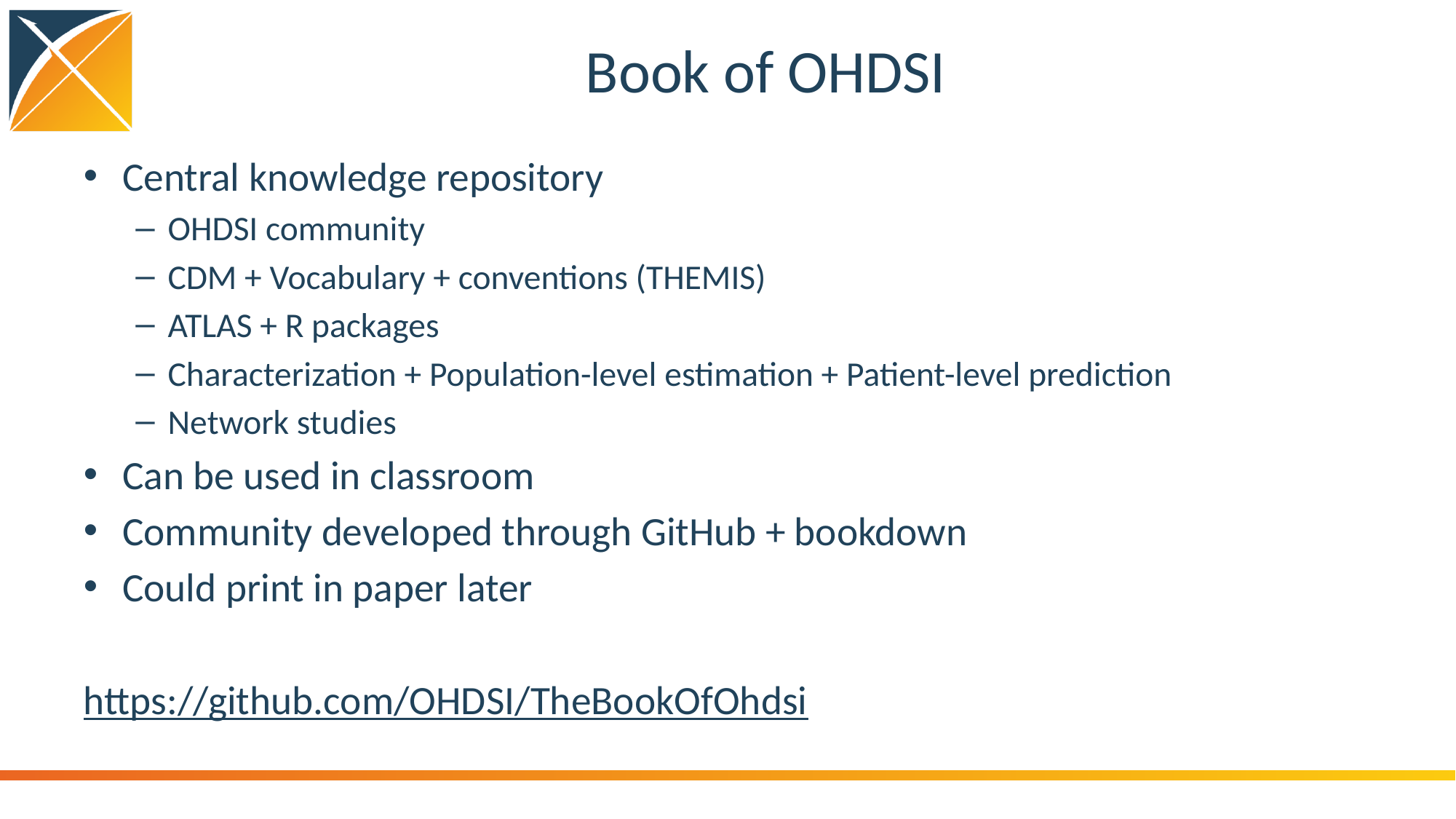

# Book of OHDSI
Central knowledge repository
OHDSI community
CDM + Vocabulary + conventions (THEMIS)
ATLAS + R packages
Characterization + Population-level estimation + Patient-level prediction
Network studies
Can be used in classroom
Community developed through GitHub + bookdown
Could print in paper later

https://github.com/OHDSI/TheBookOfOhdsi